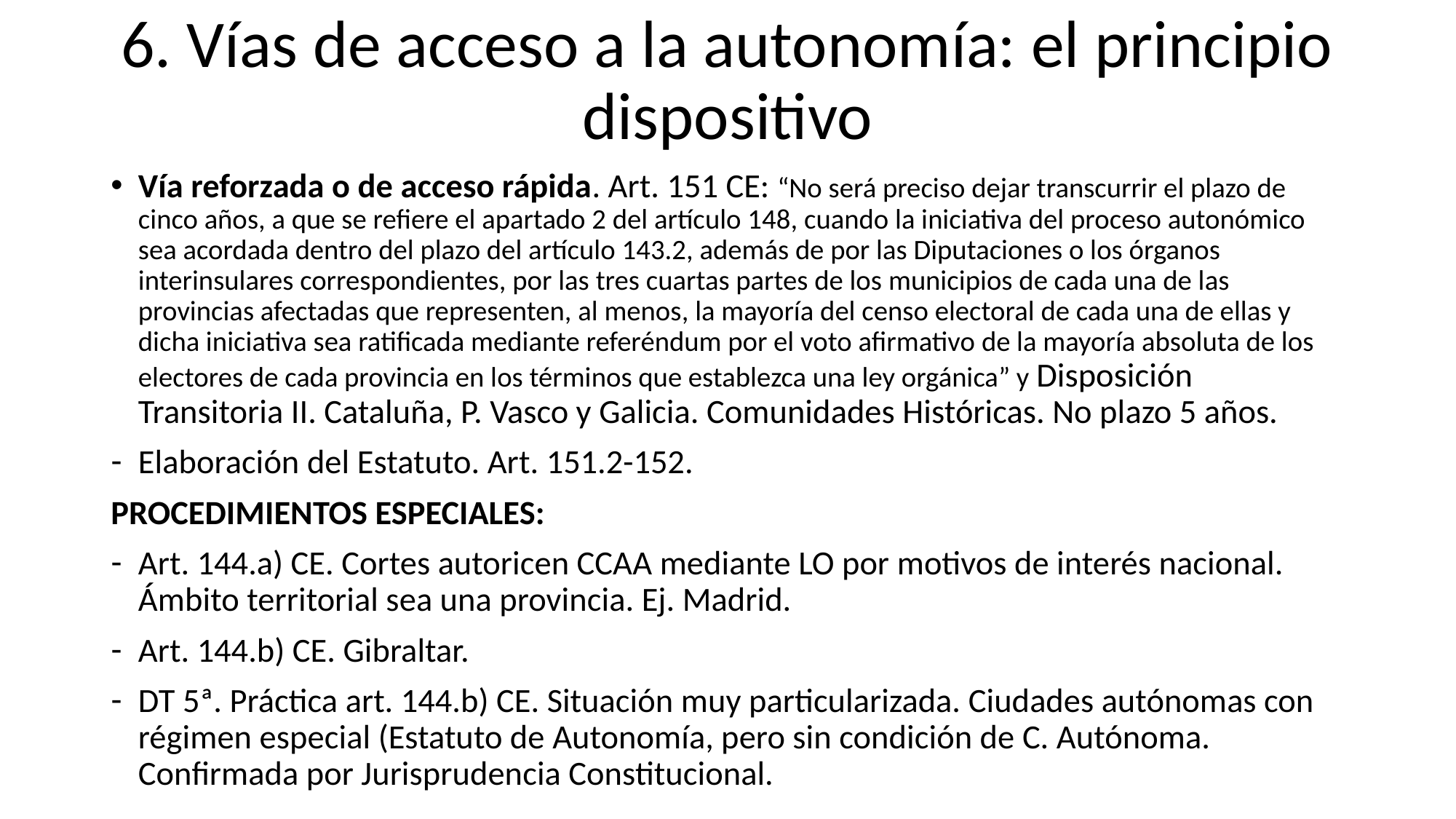

# 6. Vías de acceso a la autonomía: el principio dispositivo
Vía reforzada o de acceso rápida. Art. 151 CE: “No será preciso dejar transcurrir el plazo de cinco años, a que se refiere el apartado 2 del artículo 148, cuando la iniciativa del proceso autonómico sea acordada dentro del plazo del artículo 143.2, además de por las Diputaciones o los órganos interinsulares correspondientes, por las tres cuartas partes de los municipios de cada una de las provincias afectadas que representen, al menos, la mayoría del censo electoral de cada una de ellas y dicha iniciativa sea ratificada mediante referéndum por el voto afirmativo de la mayoría absoluta de los electores de cada provincia en los términos que establezca una ley orgánica” y Disposición Transitoria II. Cataluña, P. Vasco y Galicia. Comunidades Históricas. No plazo 5 años.
Elaboración del Estatuto. Art. 151.2-152.
PROCEDIMIENTOS ESPECIALES:
Art. 144.a) CE. Cortes autoricen CCAA mediante LO por motivos de interés nacional. Ámbito territorial sea una provincia. Ej. Madrid.
Art. 144.b) CE. Gibraltar.
DT 5ª. Práctica art. 144.b) CE. Situación muy particularizada. Ciudades autónomas con régimen especial (Estatuto de Autonomía, pero sin condición de C. Autónoma. Confirmada por Jurisprudencia Constitucional.